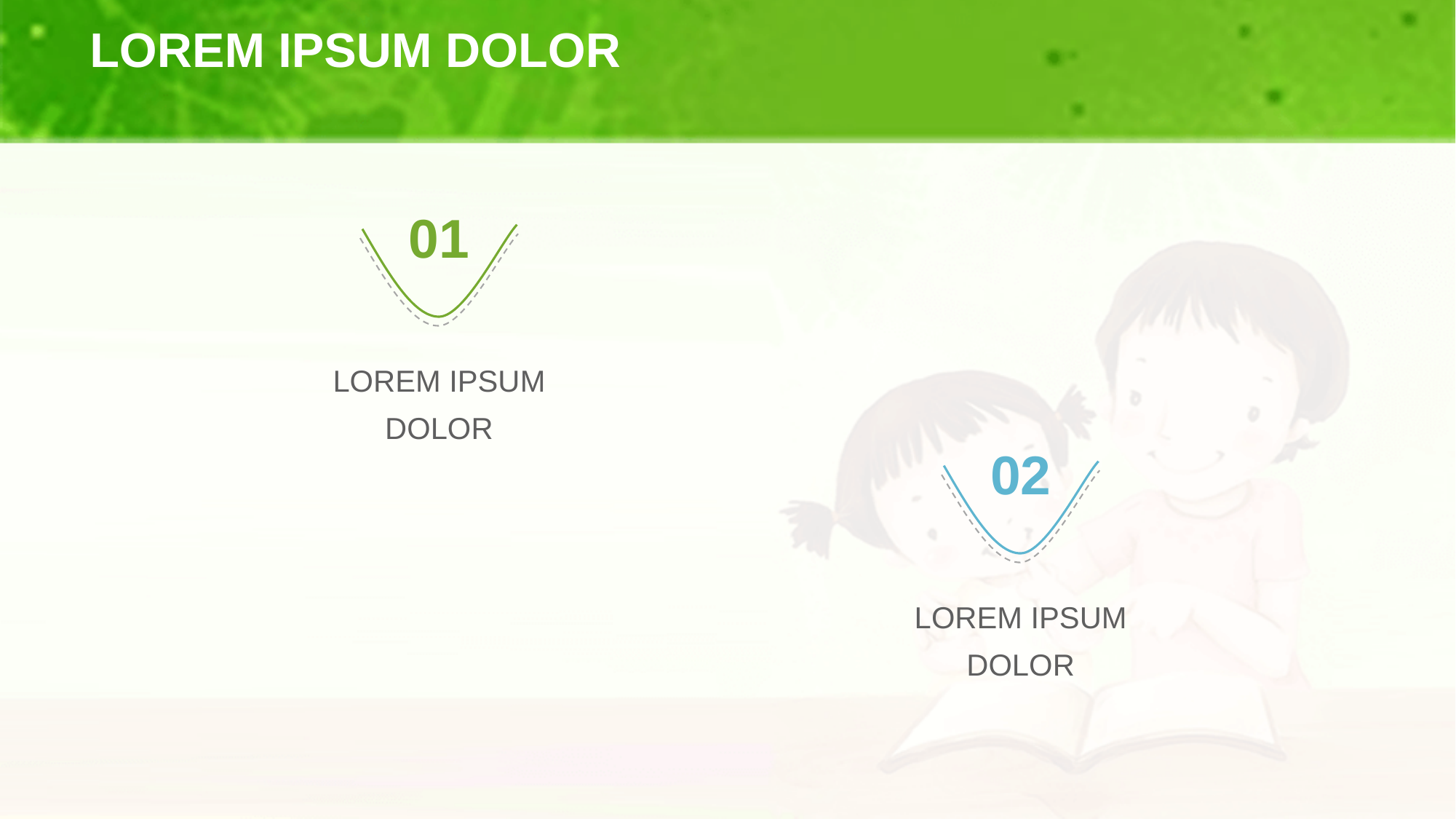

LOREM IPSUM DOLOR
01

LOREM IPSUM DOLOR
02

LOREM IPSUM DOLOR